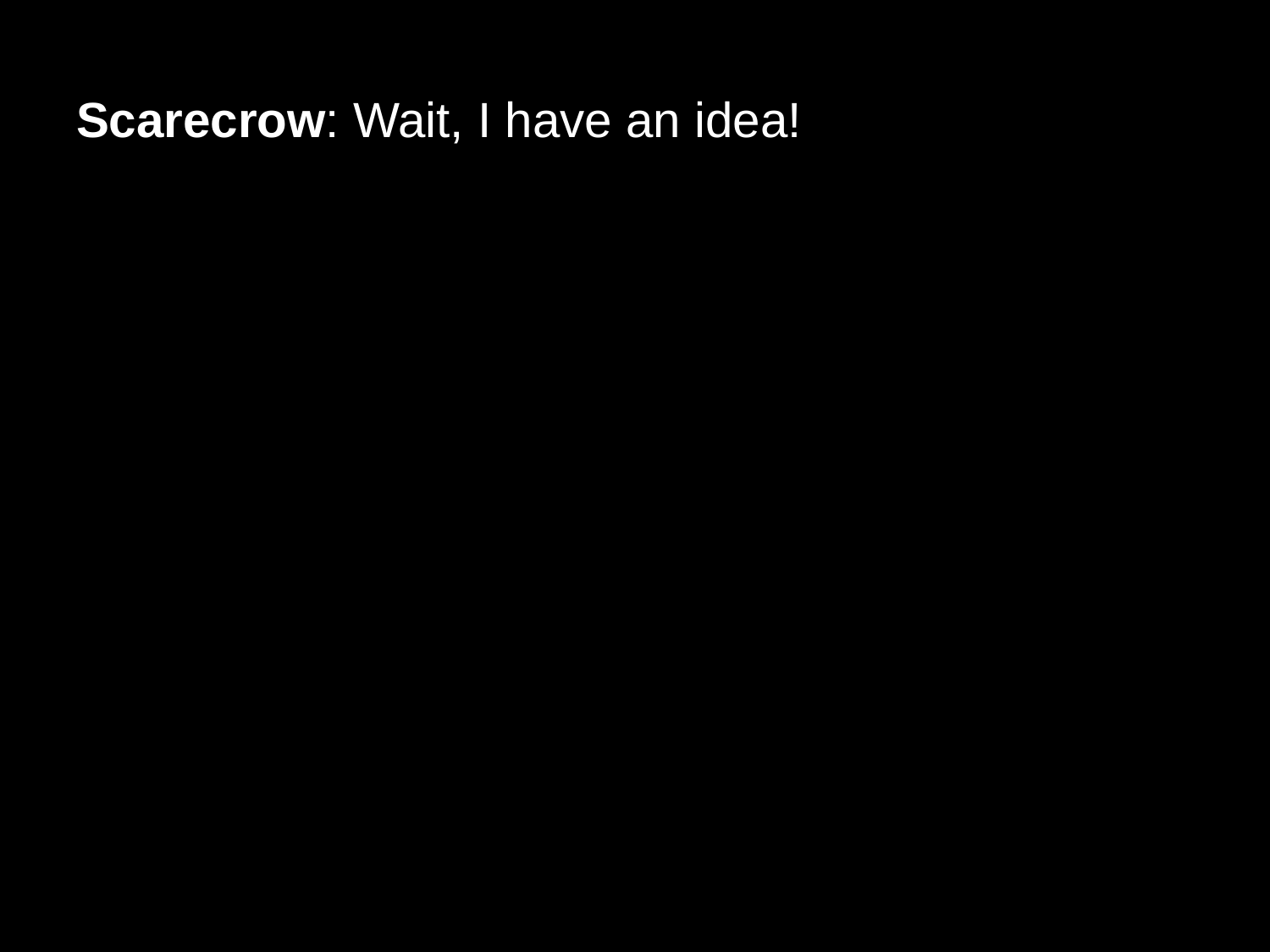

# Scarecrow: Wait, I have an idea!